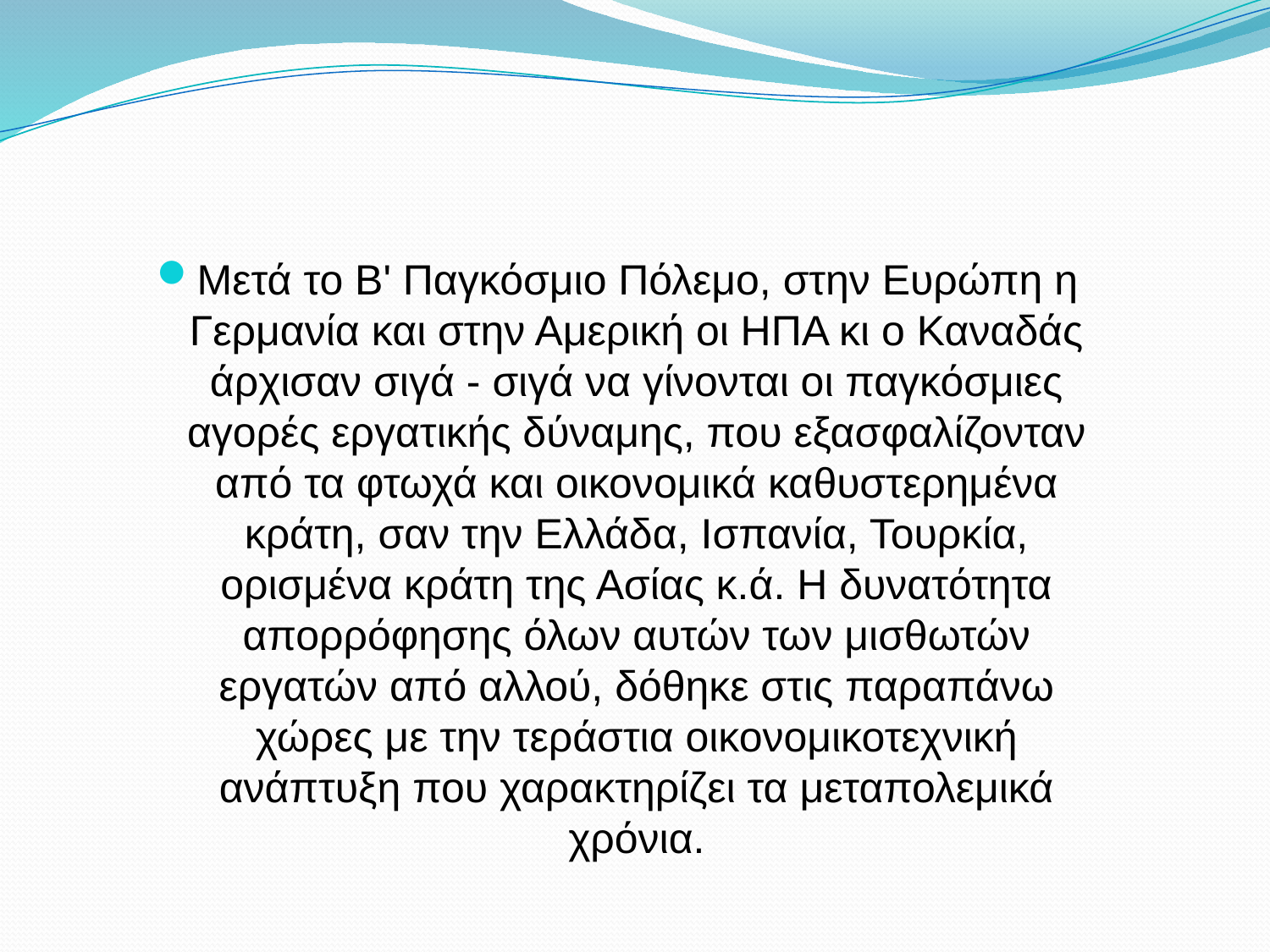

Μετά το Β' Παγκόσμιο Πόλεμο, στην Ευρώπη η Γερμανία και στην Αμερική οι ΗΠΑ κι ο Καναδάς άρχισαν σιγά - σιγά να γίνονται οι παγκόσμιες αγορές εργατικής δύναμης, που εξασφαλίζονταν από τα φτωχά και οικονομικά καθυστερημένα κράτη, σαν την Ελλάδα, Ισπανία, Τουρκία, ορισμένα κράτη της Ασίας κ.ά. Η δυνατότητα απορρόφησης όλων αυτών των μισθωτών εργατών από αλλού, δόθηκε στις παραπάνω χώρες με την τεράστια οικονομικοτεχνική ανάπτυξη που χαρακτηρίζει τα μεταπολεμικά χρόνια.